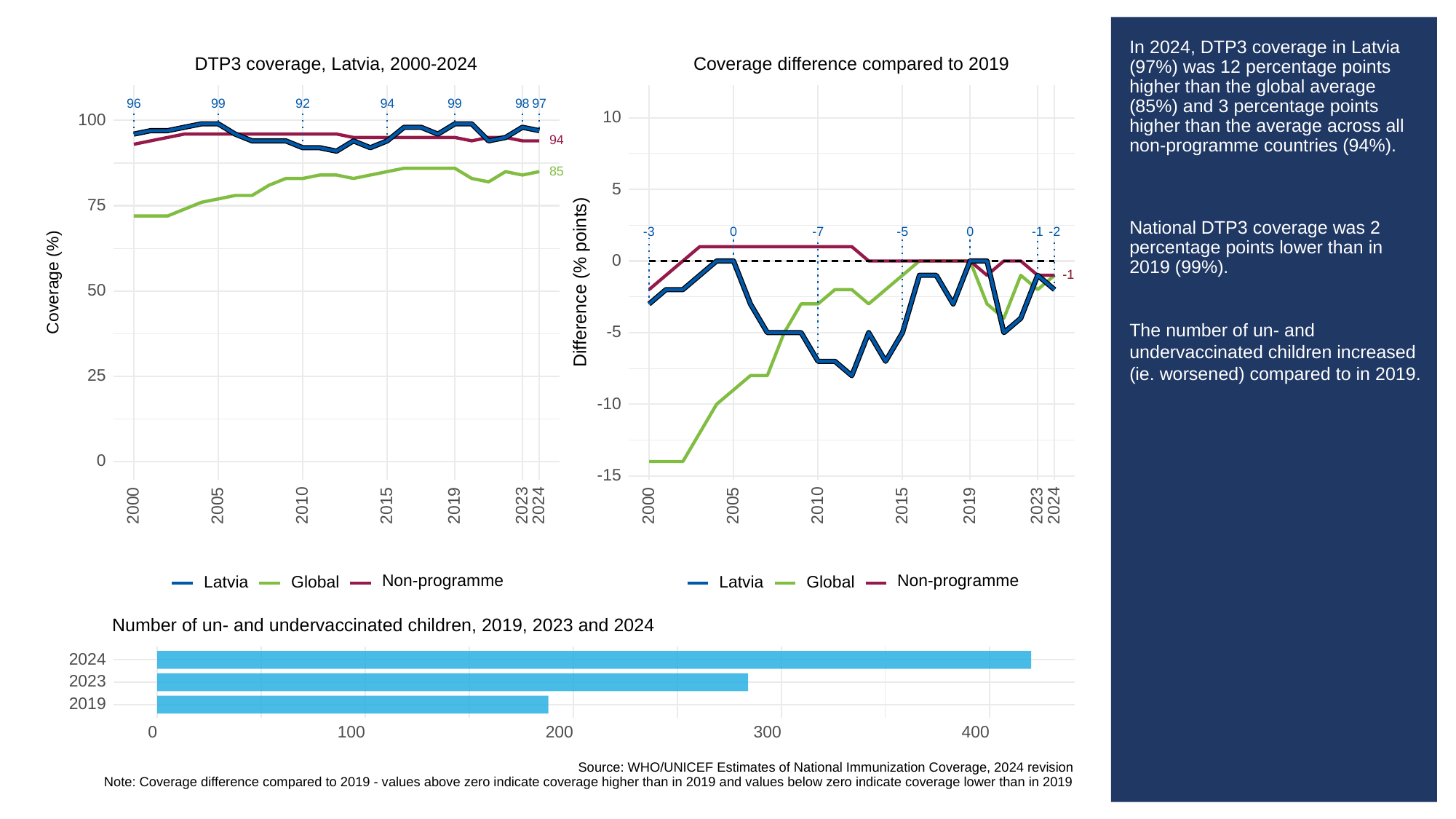

# In 2024, DTP3 coverage in Latvia (97%) was 12 percentage points higher than the global average (85%) and 3 percentage points higher than the average across all non-programme countries (94%).

National DTP3 coverage was 2 percentage points lower than in 2019 (99%).

The number of un- and undervaccinated children increased (ie. worsened) compared to in 2019.

Coverage difference compared to 2019
DTP3 coverage, Latvia, 2000-2024

96
99
92
94
99
98
97
10

100

94

85

5

75

-3
0
0
-1
-2
-5
-7

0

-1
-1
Difference (% points)
Coverage (%)
50

-5

25

-10

0

-15

2023
2023
2000
2005
2010
2015
2019
2024
2000
2005
2010
2015
2019
2024
Non-programme
Non-programme
Global
Global
Latvia
Latvia

Number of un- and undervaccinated children, 2019, 2023 and 2024

2024

2023

2019

300
0
100
200
400
Source: WHO/UNICEF Estimates of National Immunization Coverage, 2024 revision
Note: Coverage difference compared to 2019 - values above zero indicate coverage higher than in 2019 and values below zero indicate coverage lower than in 2019